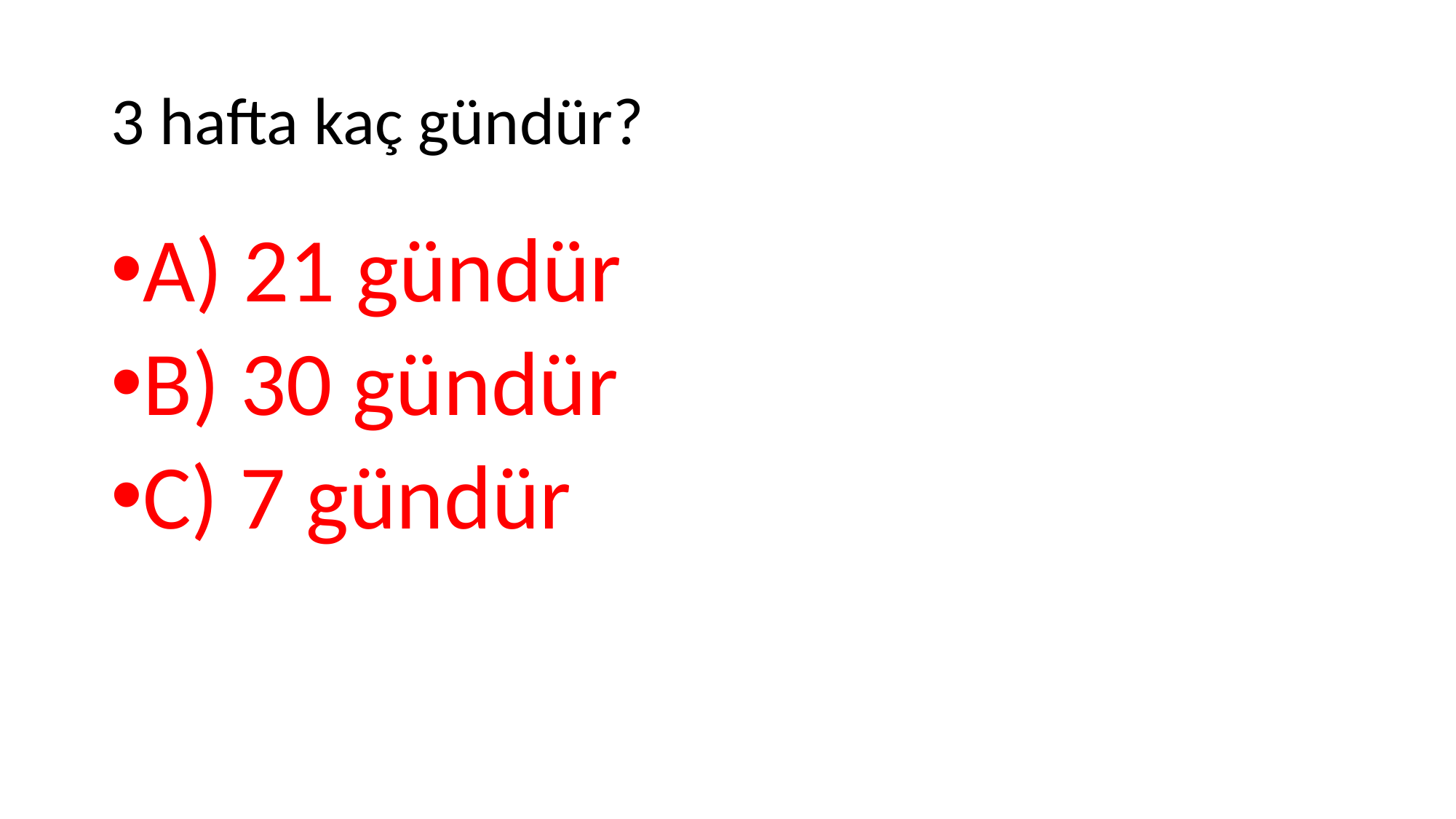

# 3 hafta kaç gündür?
A) 21 gündür
B) 30 gündür
C) 7 gündür